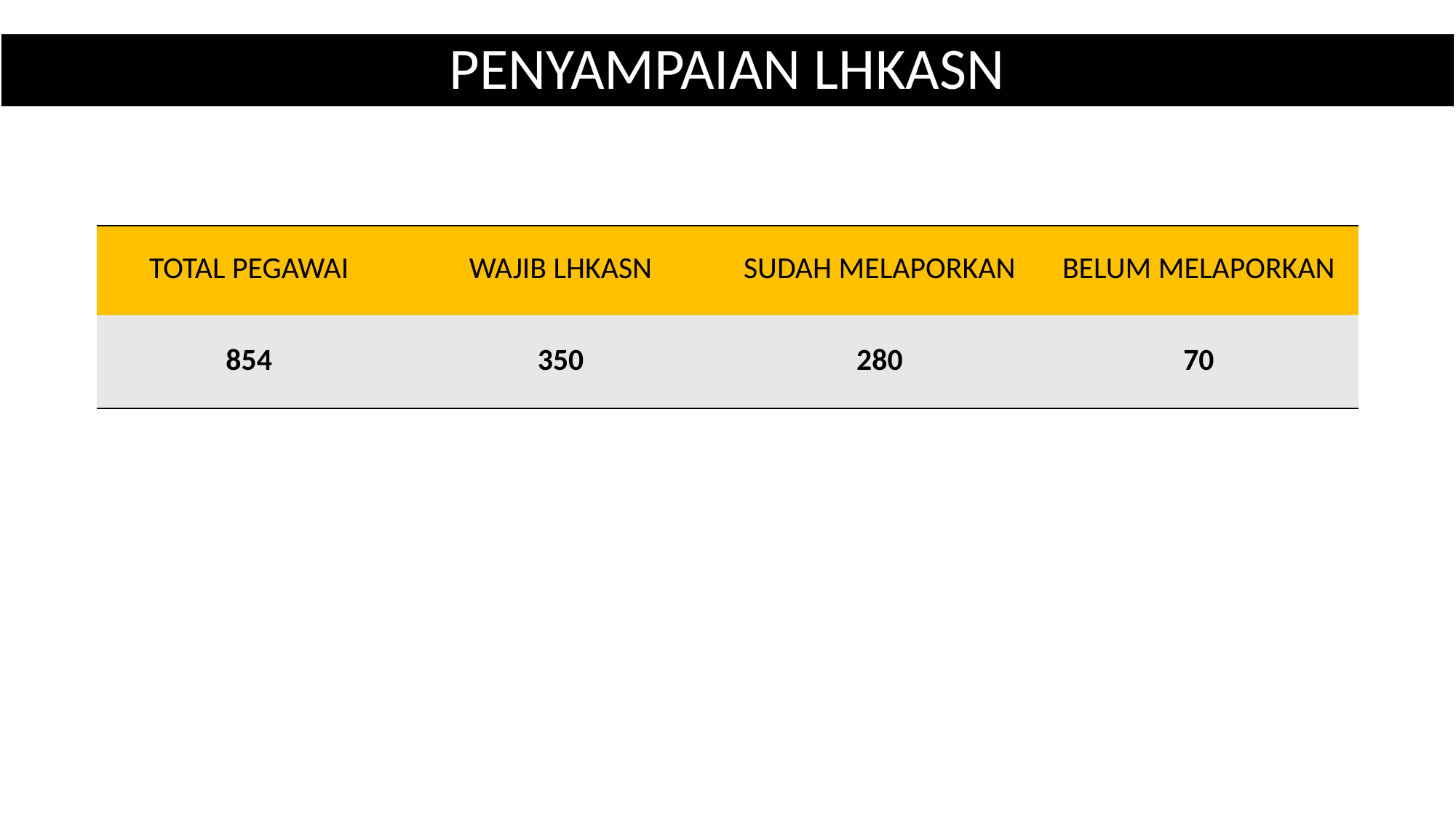

PENYAMPAIAN LHKASN
| TOTAL PEGAWAI | WAJIB LHKASN | SUDAH MELAPORKAN | BELUM MELAPORKAN |
| --- | --- | --- | --- |
| 854 | 350 | 280 | 70 |
15